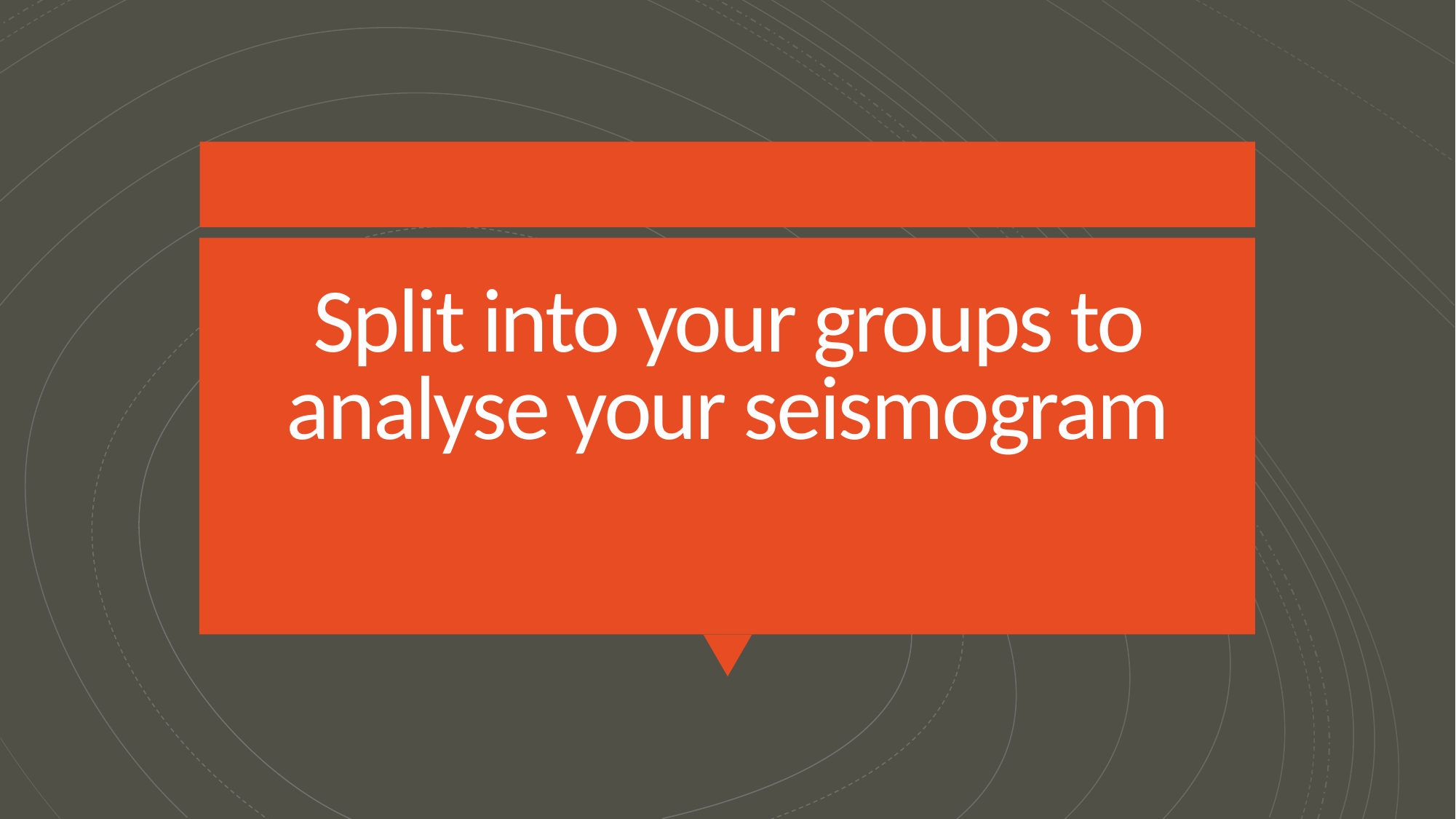

# Split into your groups to analyse your seismogram